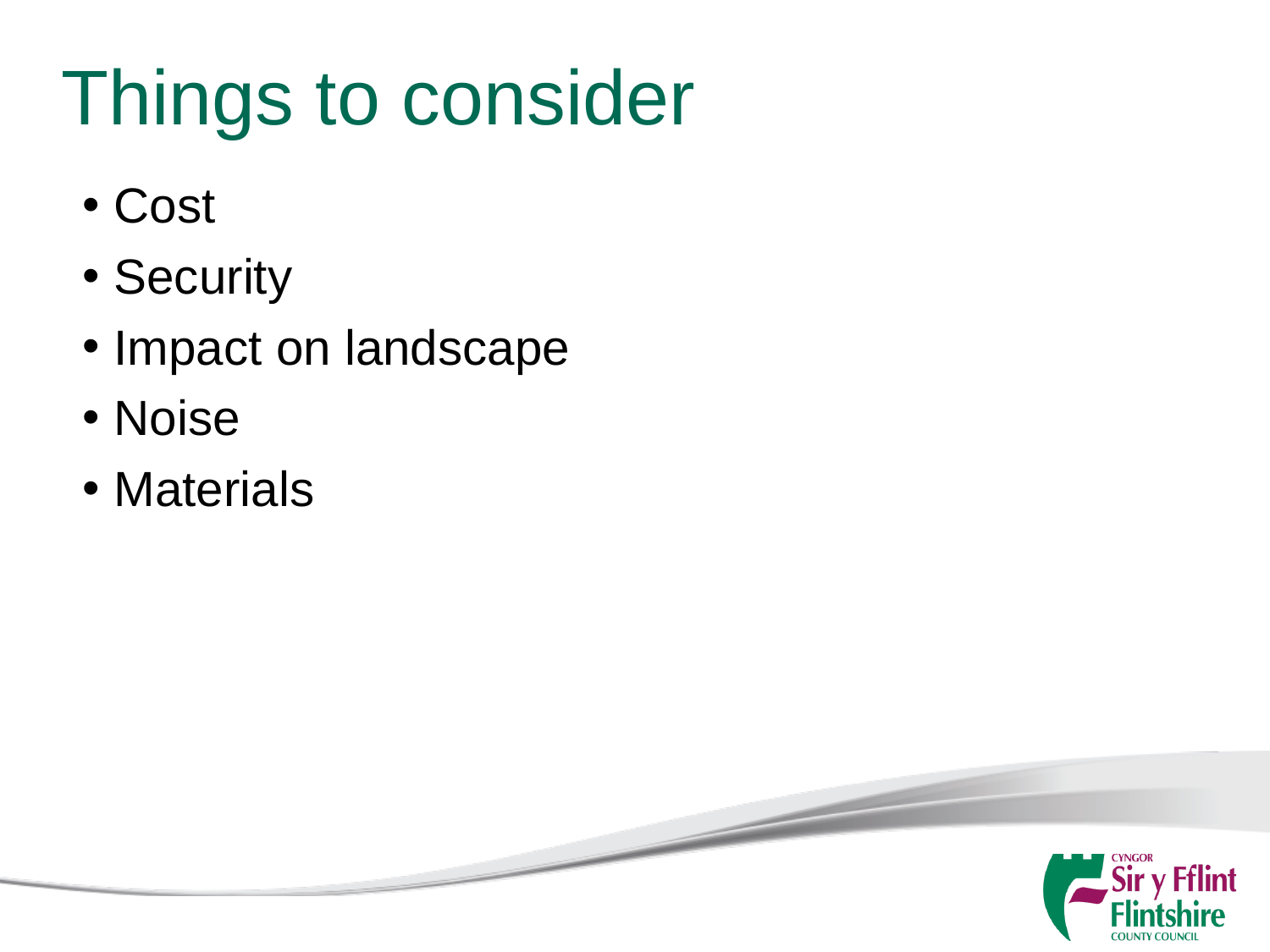

# Things to consider
Cost
Security
Impact on landscape
Noise
Materials